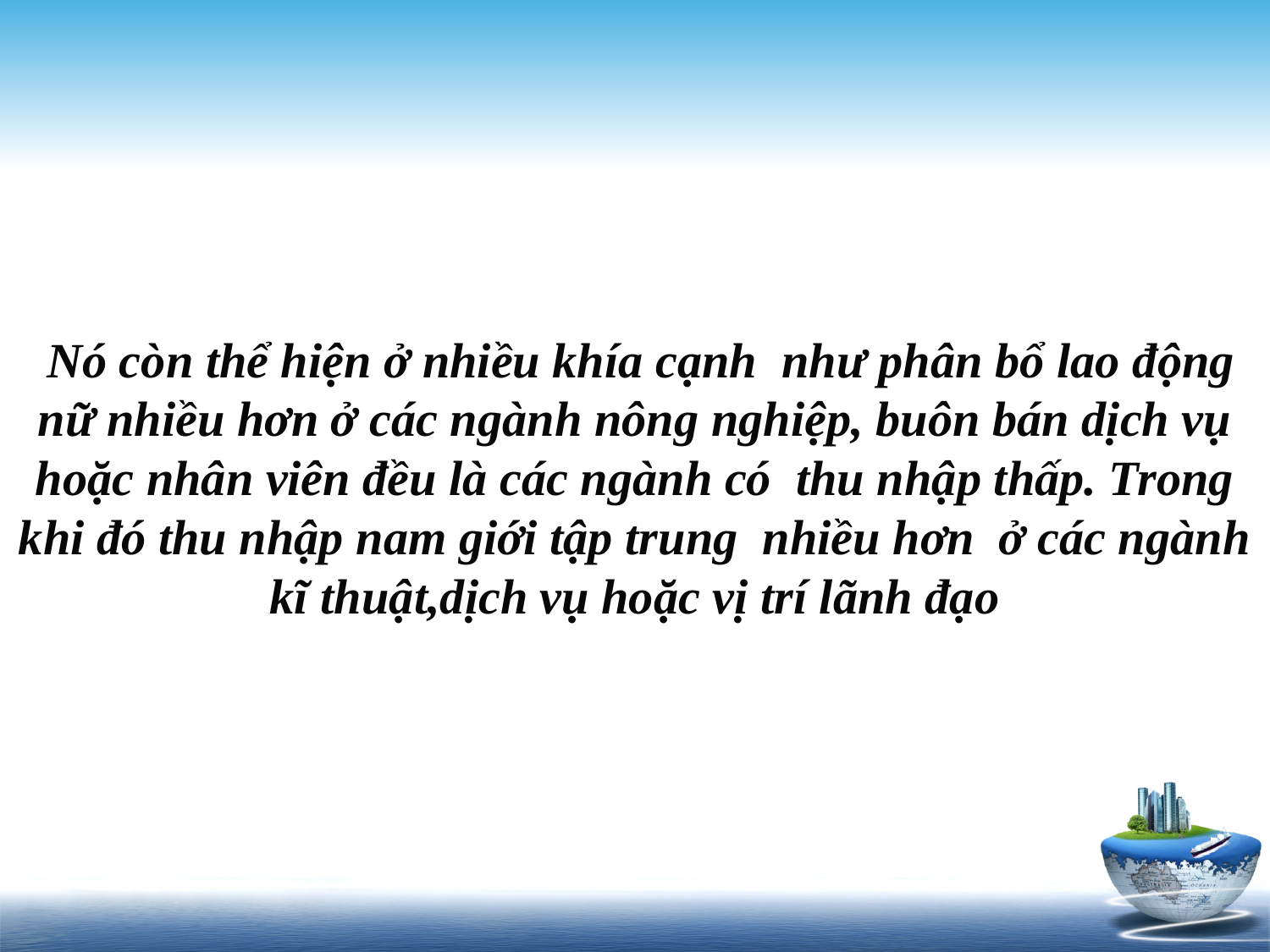

# Nó còn thể hiện ở nhiều khía cạnh  như phân bổ lao động nữ nhiều hơn ở các ngành nông nghiệp, buôn bán dịch vụ hoặc nhân viên đều là các ngành có  thu nhập thấp. Trong khi đó thu nhập nam giới tập trung  nhiều hơn  ở các ngành kĩ thuật,dịch vụ hoặc vị trí lãnh đạo